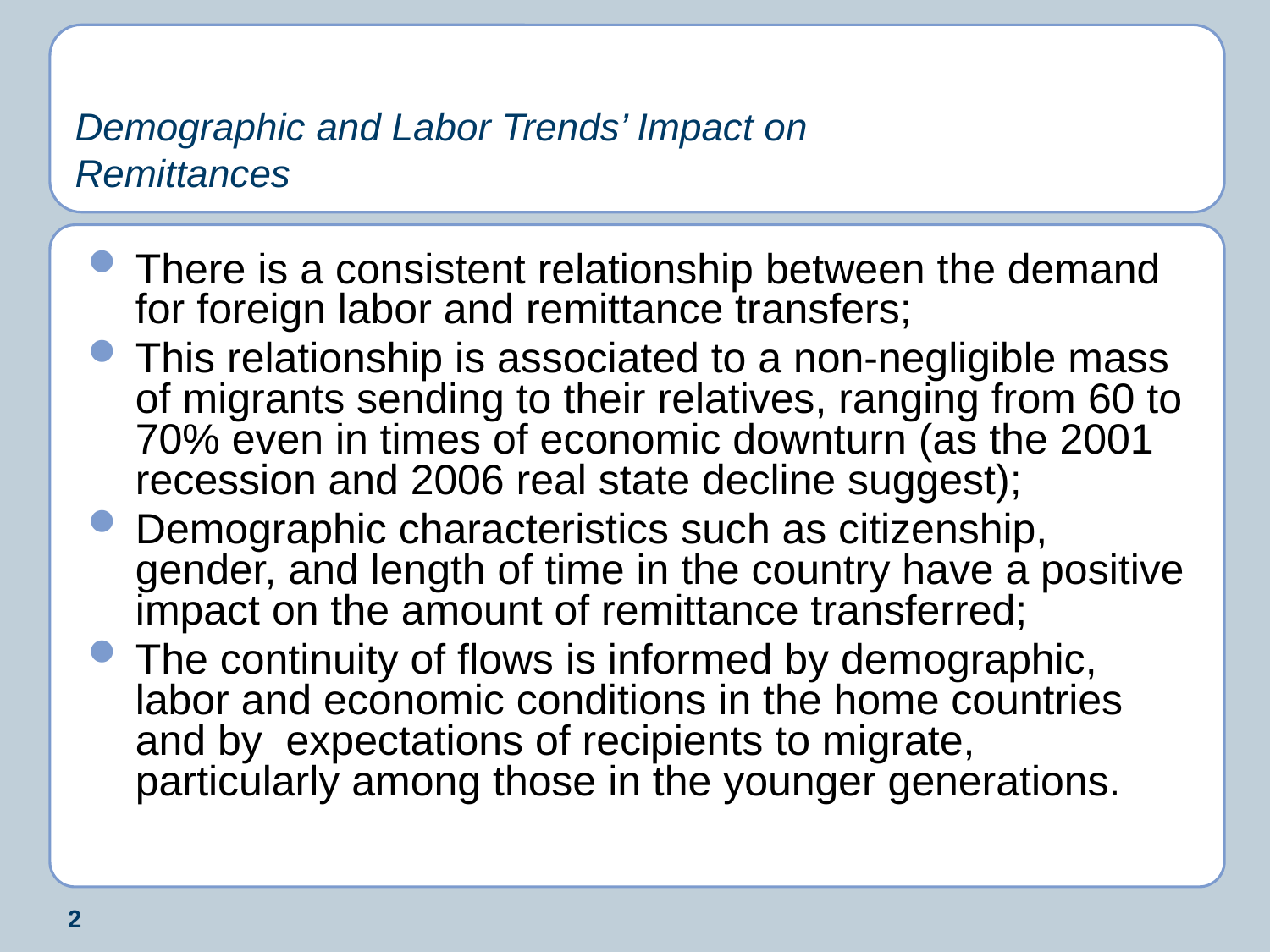

# Demographic and Labor Trends’ Impact on Remittances
There is a consistent relationship between the demand for foreign labor and remittance transfers;
This relationship is associated to a non-negligible mass of migrants sending to their relatives, ranging from 60 to 70% even in times of economic downturn (as the 2001 recession and 2006 real state decline suggest);
Demographic characteristics such as citizenship, gender, and length of time in the country have a positive impact on the amount of remittance transferred;
The continuity of flows is informed by demographic, labor and economic conditions in the home countries and by  expectations of recipients to migrate, particularly among those in the younger generations.